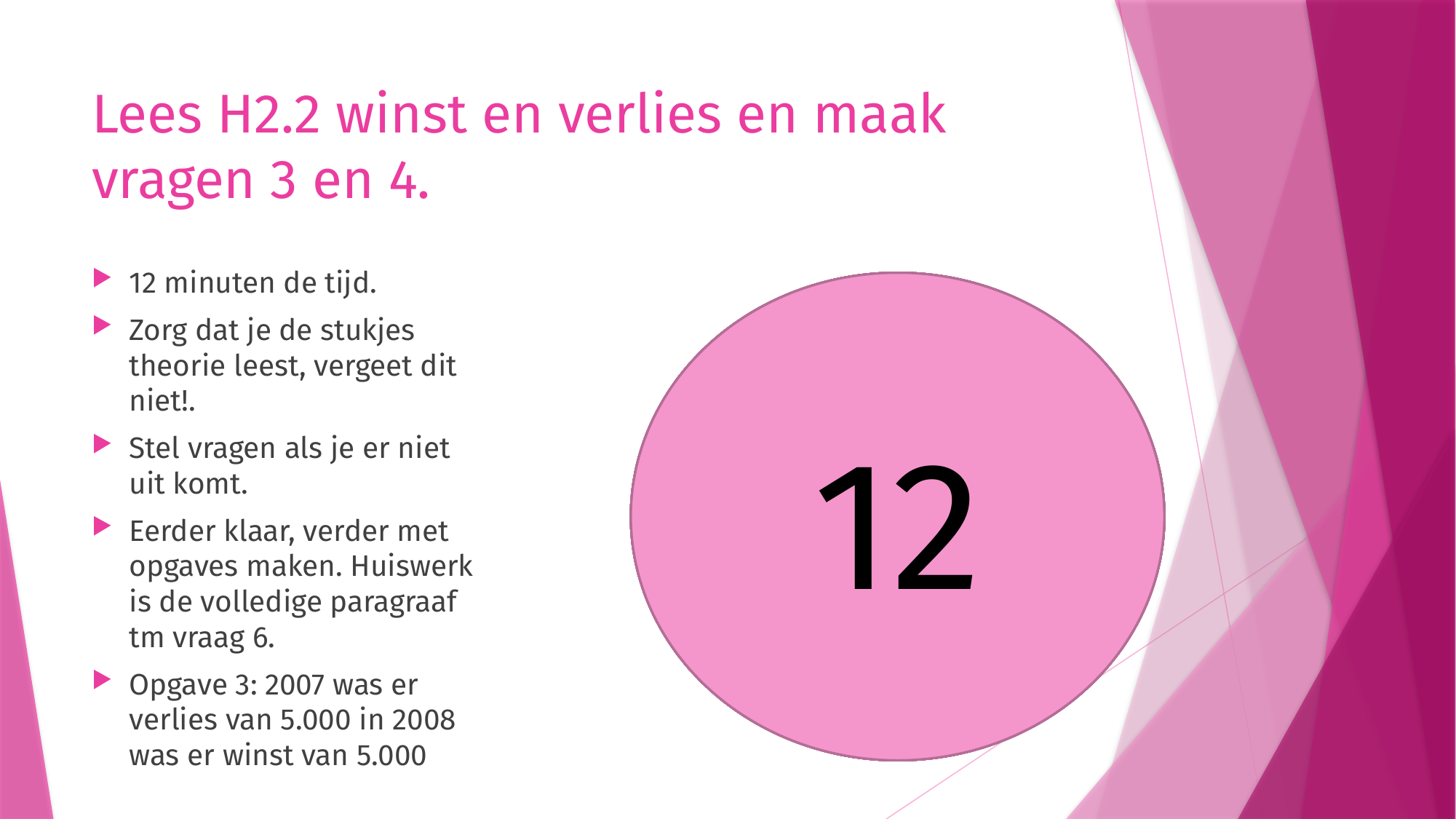

# Lees H2.2 winst en verlies en maak vragen 3 en 4.
12 minuten de tijd.
Zorg dat je de stukjes theorie leest, vergeet dit niet!.
Stel vragen als je er niet uit komt.
Eerder klaar, verder met opgaves maken. Huiswerk is de volledige paragraaf tm vraag 6.
Opgave 3: 2007 was er verlies van 5.000 in 2008 was er winst van 5.000
9
10
11
12
8
5
6
7
4
3
1
2